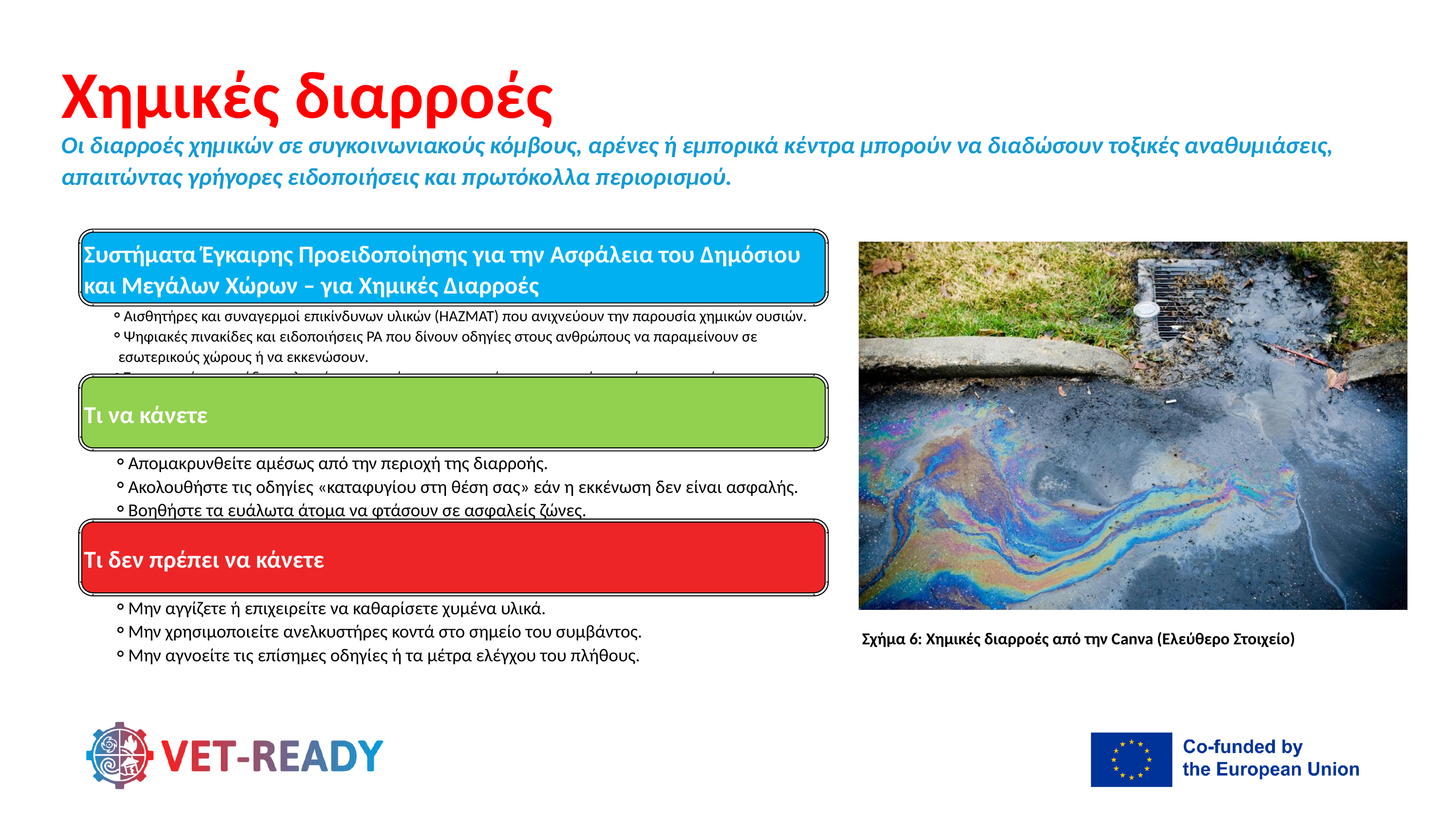

Χημικές διαρροές

Οι διαρροές χημικών σε συγκοινωνιακούς κόμβους, αρένες ή εμπορικά κέντρα μπορούν να διαδώσουν τοξικές αναθυμιάσεις, απαιτώντας γρήγορες ειδοποιήσεις και πρωτόκολλα περιορισμού.

Συστήματα Έγκαιρης Προειδοποίησης για την Ασφάλεια του Δημόσιου και Μεγάλων Χώρων – για Χημικές Διαρροές

Αισθητήρες και συναγερμοί επικίνδυνων υλικών (HAZMAT) που ανιχνεύουν την παρουσία χημικών ουσιών.
Ψηφιακές πινακίδες και ειδοποιήσεις PA που δίνουν οδηγίες στους ανθρώπους να παραμείνουν σε εσωτερικούς χώρους ή να εκκενώσουν.
Συντονισμός με ομάδες πολιτικής προστασίας και αντιμετώπισης καταστάσεων έκτακτης ανάγκης.

Τι να κάνετε
Απομακρυνθείτε αμέσως από την περιοχή της διαρροής.
Ακολουθήστε τις οδηγίες «καταφυγίου στη θέση σας» εάν η εκκένωση δεν είναι ασφαλής.
Βοηθήστε τα ευάλωτα άτομα να φτάσουν σε ασφαλείς ζώνες.

Τι δεν πρέπει να κάνετε
Μην αγγίζετε ή επιχειρείτε να καθαρίσετε χυμένα υλικά.
Μην χρησιμοποιείτε ανελκυστήρες κοντά στο σημείο του συμβάντος.
Μην αγνοείτε τις επίσημες οδηγίες ή τα μέτρα ελέγχου του πλήθους.
Σχήμα 6: Χημικές διαρροές από την Canva (Ελεύθερο Στοιχείο)